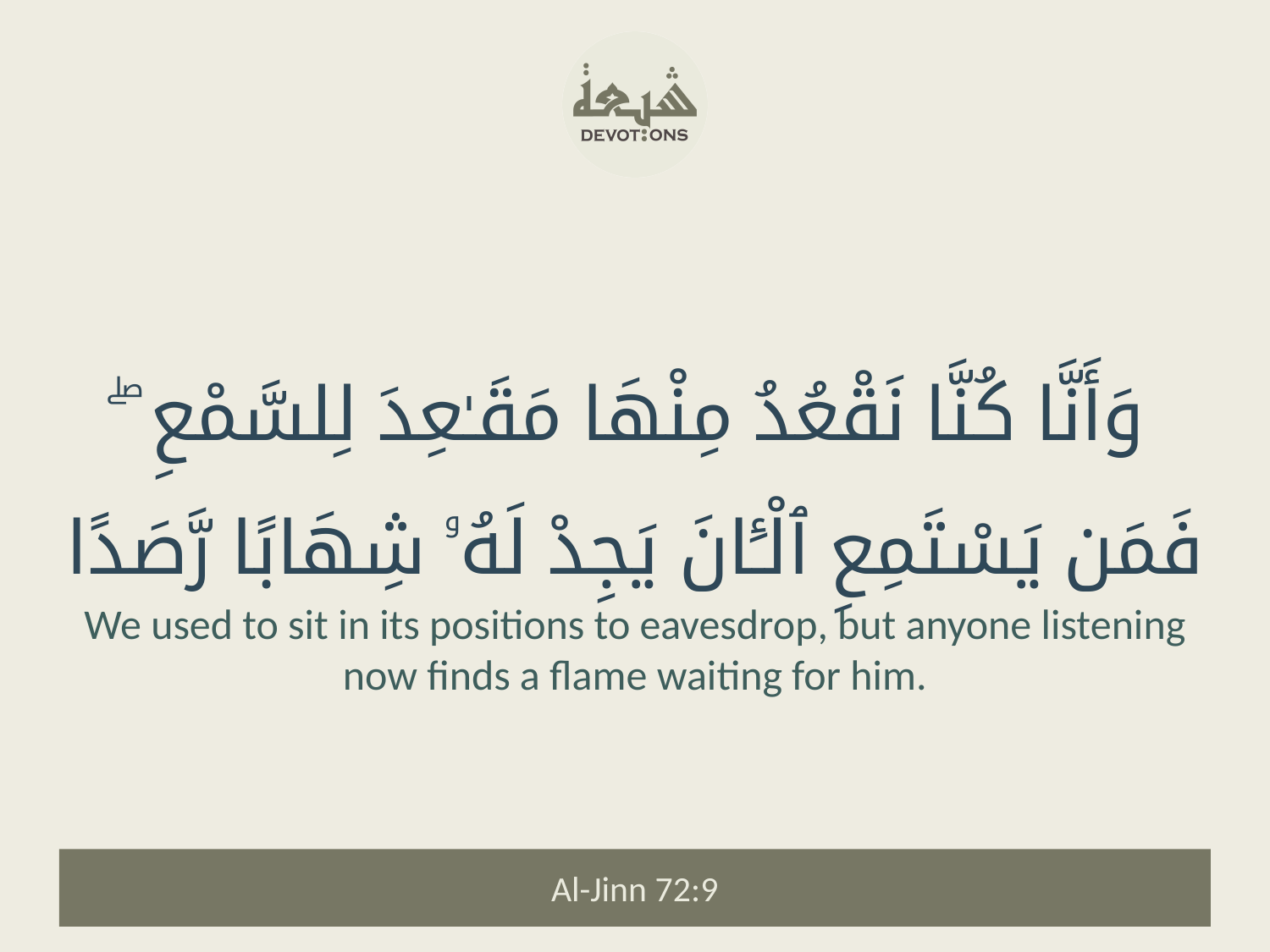

وَأَنَّا كُنَّا نَقْعُدُ مِنْهَا مَقَـٰعِدَ لِلسَّمْعِ ۖ فَمَن يَسْتَمِعِ ٱلْـَٔانَ يَجِدْ لَهُۥ شِهَابًا رَّصَدًا
We used to sit in its positions to eavesdrop, but anyone listening now finds a flame waiting for him.
Al-Jinn 72:9